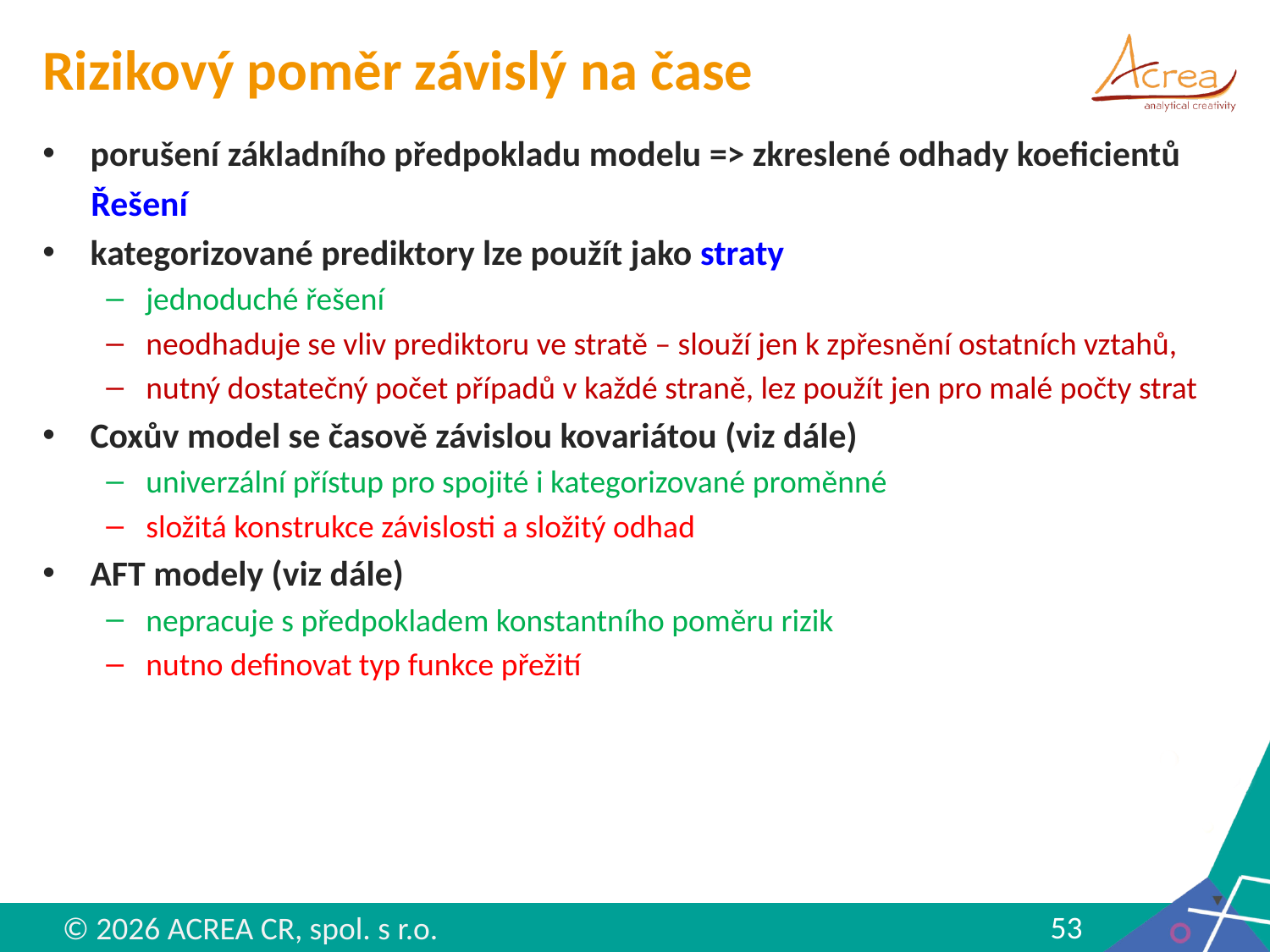

# Rizikový poměr závislý na čase
porušení základního předpokladu modelu => zkreslené odhady koeficientů
      Řešení
kategorizované prediktory lze použít jako straty
jednoduché řešení
neodhaduje se vliv prediktoru ve stratě – slouží jen k zpřesnění ostatních vztahů,
nutný dostatečný počet případů v každé straně, lez použít jen pro malé počty strat
Coxův model se časově závislou kovariátou (viz dále)
univerzální přístup pro spojité i kategorizované proměnné
složitá konstrukce závislosti a složitý odhad
AFT modely (viz dále)
nepracuje s předpokladem konstantního poměru rizik
nutno definovat typ funkce přežití